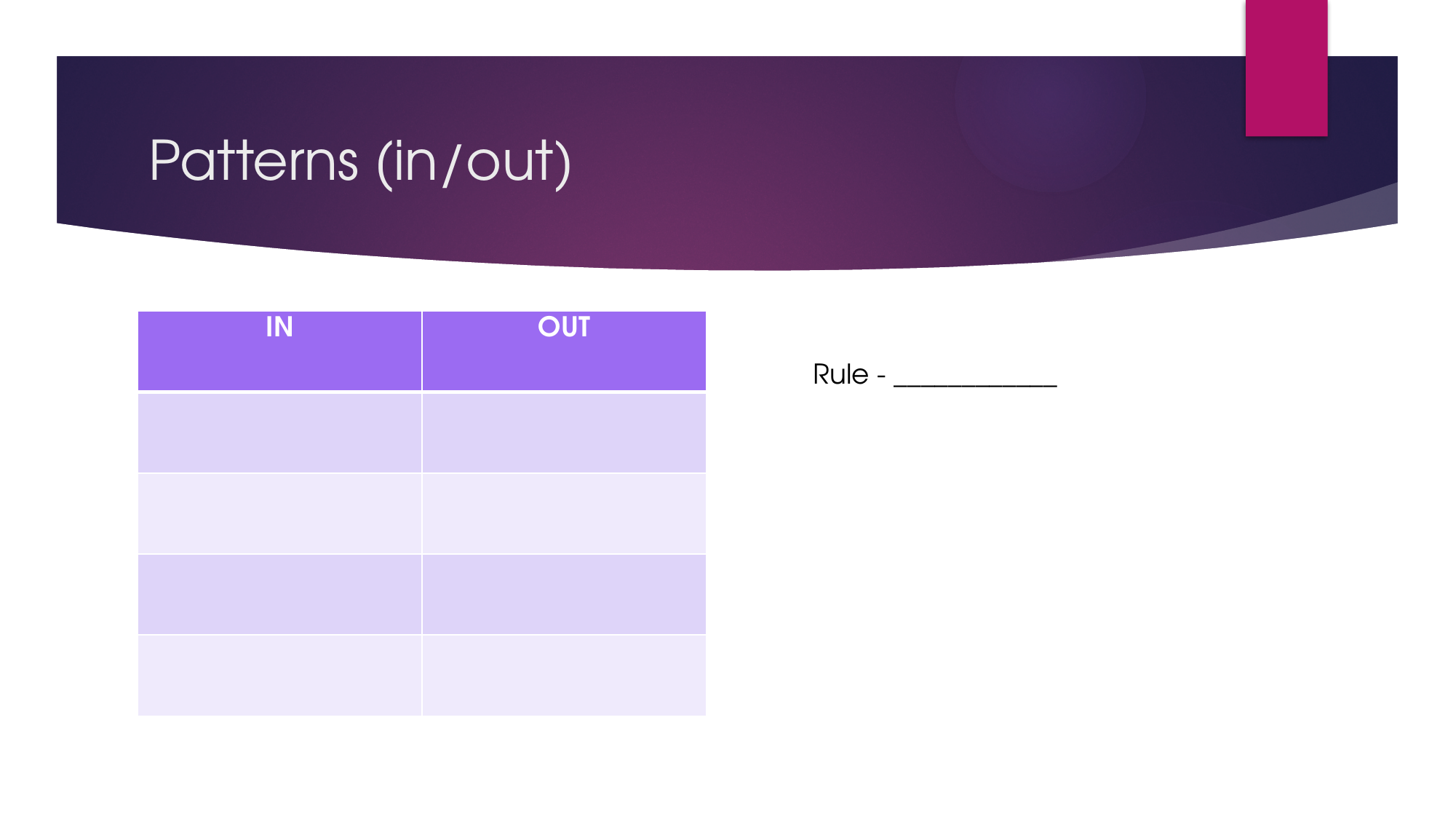

# Patterns (in/out)
| IN | OUT |
| --- | --- |
|  |  |
|  |  |
|  |  |
|  |  |
Rule - ____________